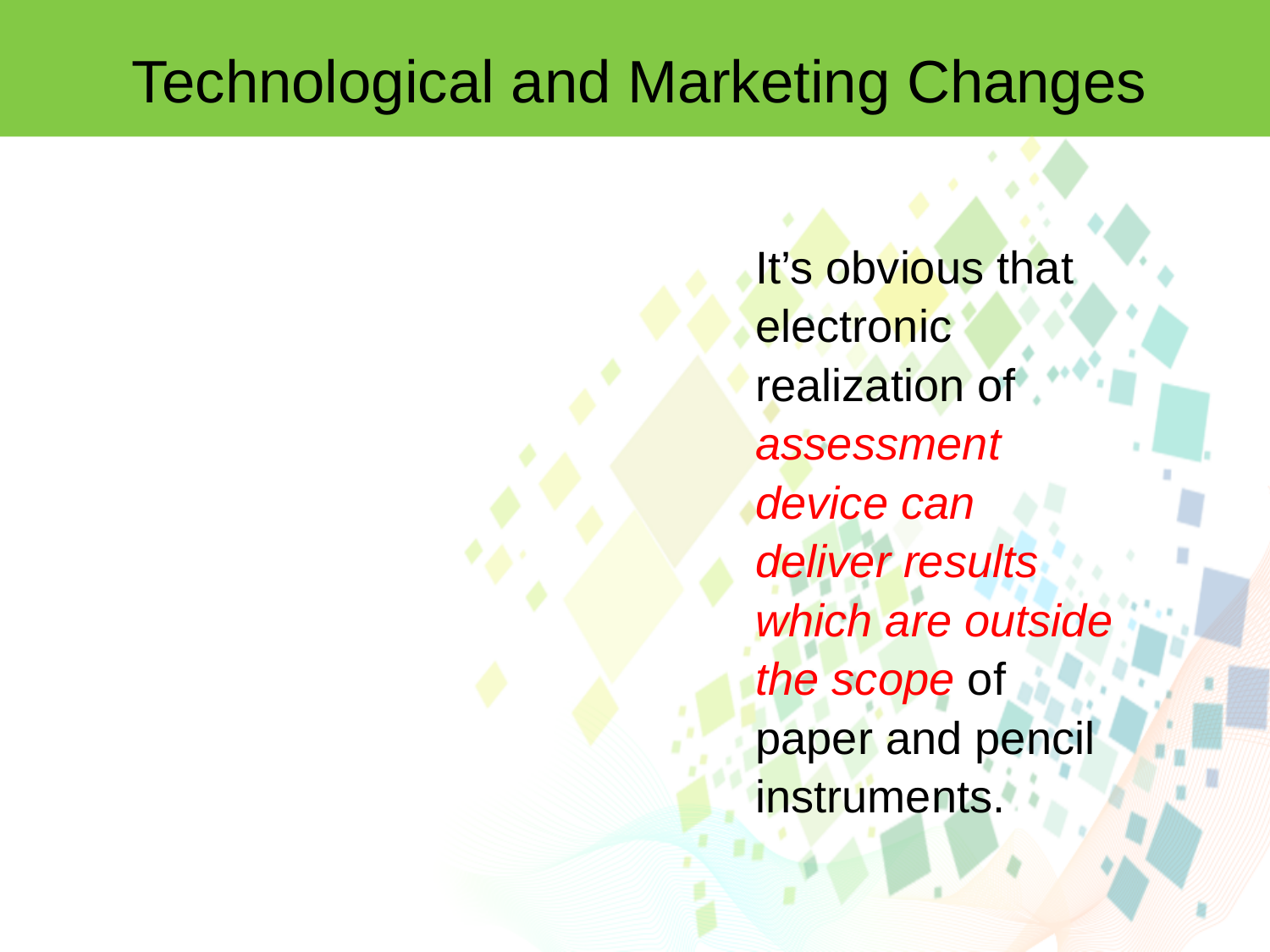

Technological and Marketing Changes
It’s obvious that electronic realization of assessment device can deliver results which are outside the scope of paper and pencil instruments.